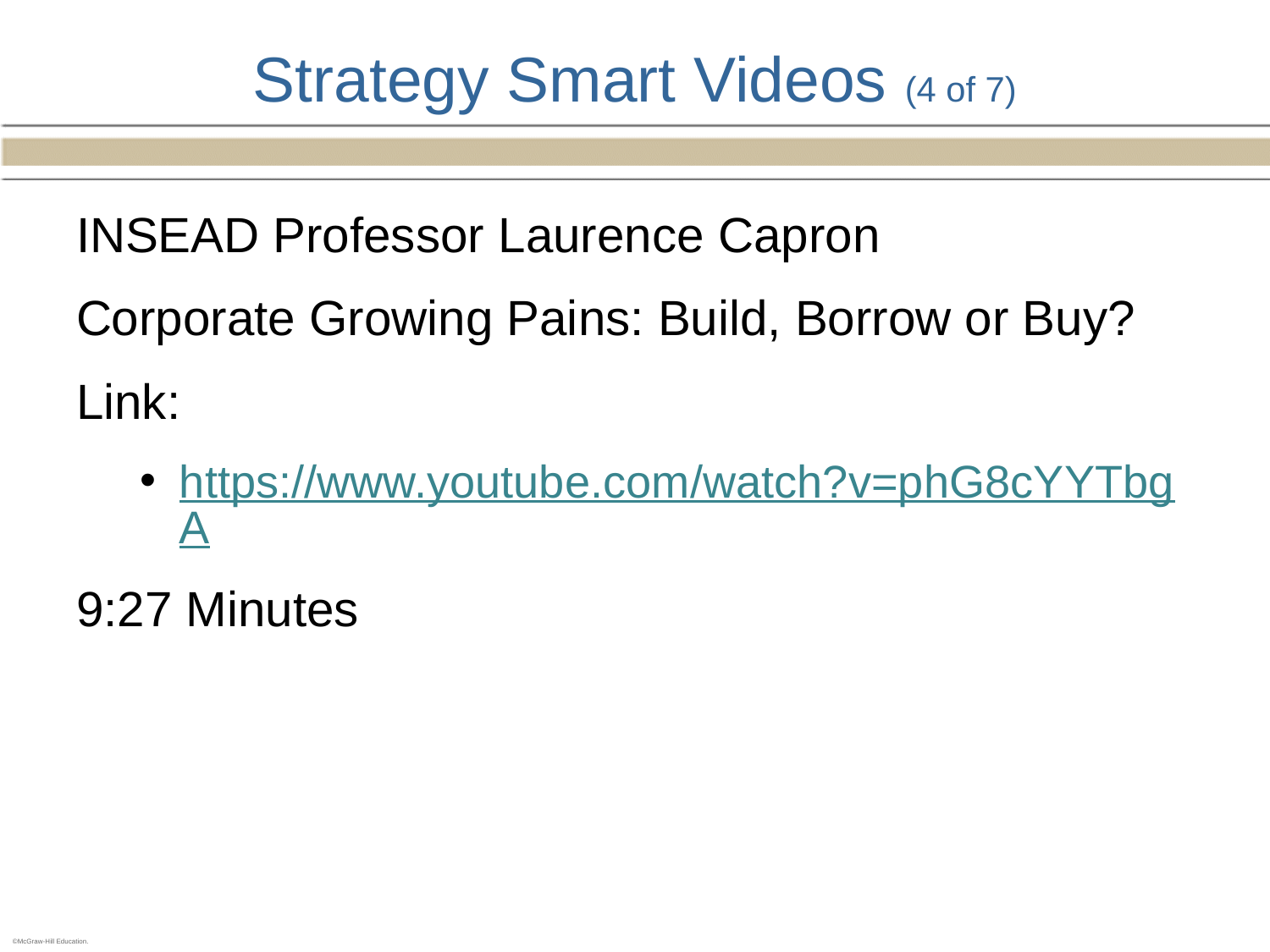

# Strategy Smart Videos (4 of 7)
INSEAD Professor Laurence Capron
Corporate Growing Pains: Build, Borrow or Buy?
Link:
https://www.youtube.com/watch?v=phG8cYYTbgA
9:27 Minutes